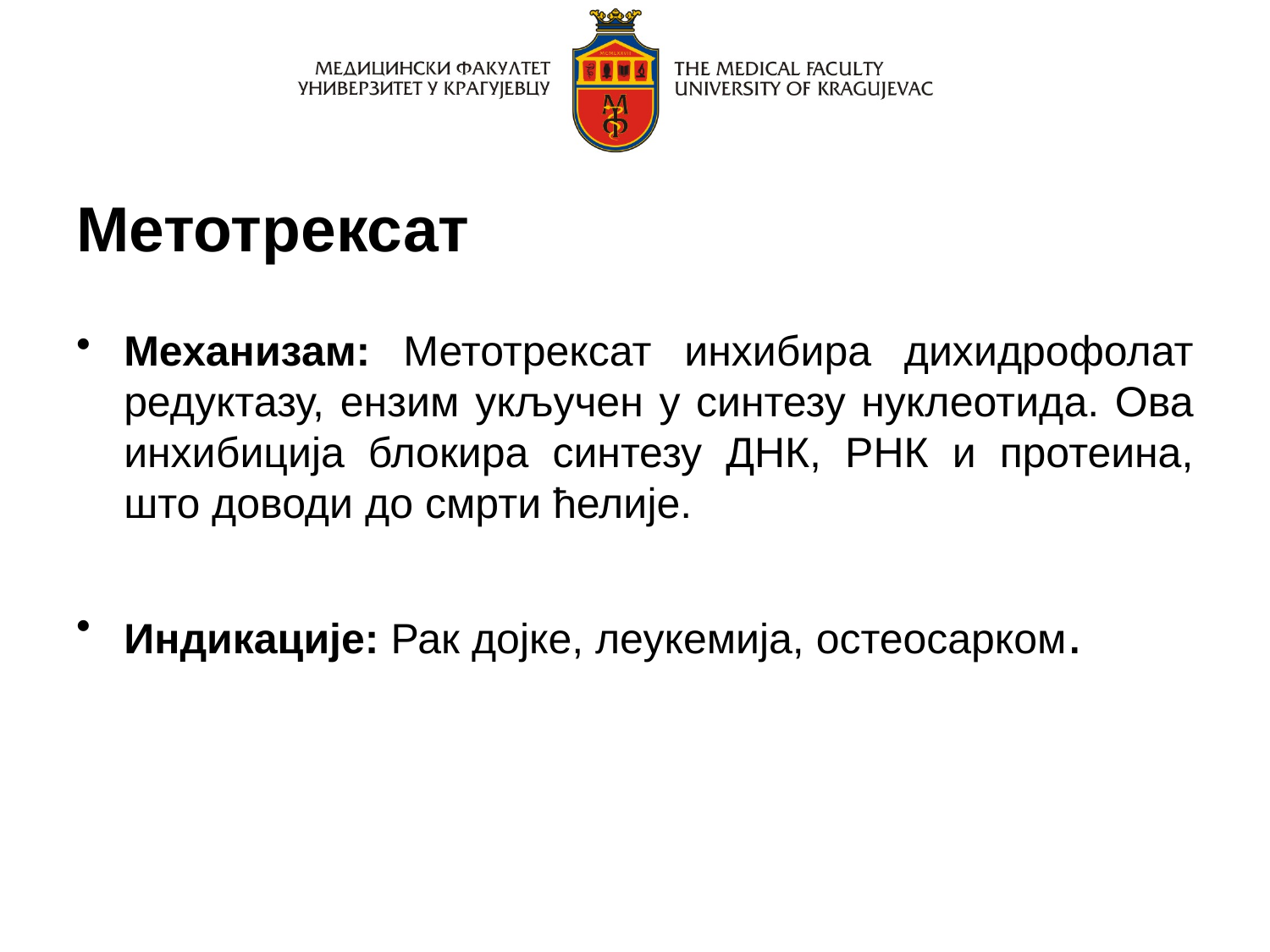

# Метотрексат
Механизам: Метотрексат инхибира дихидрофолат редуктазу, ензим укључен у синтезу нуклеотида. Ова инхибиција блокира синтезу ДНК, РНК и протеина, што доводи до смрти ћелије.

Индикације: Рак дојке, леукемија, остеосарком.